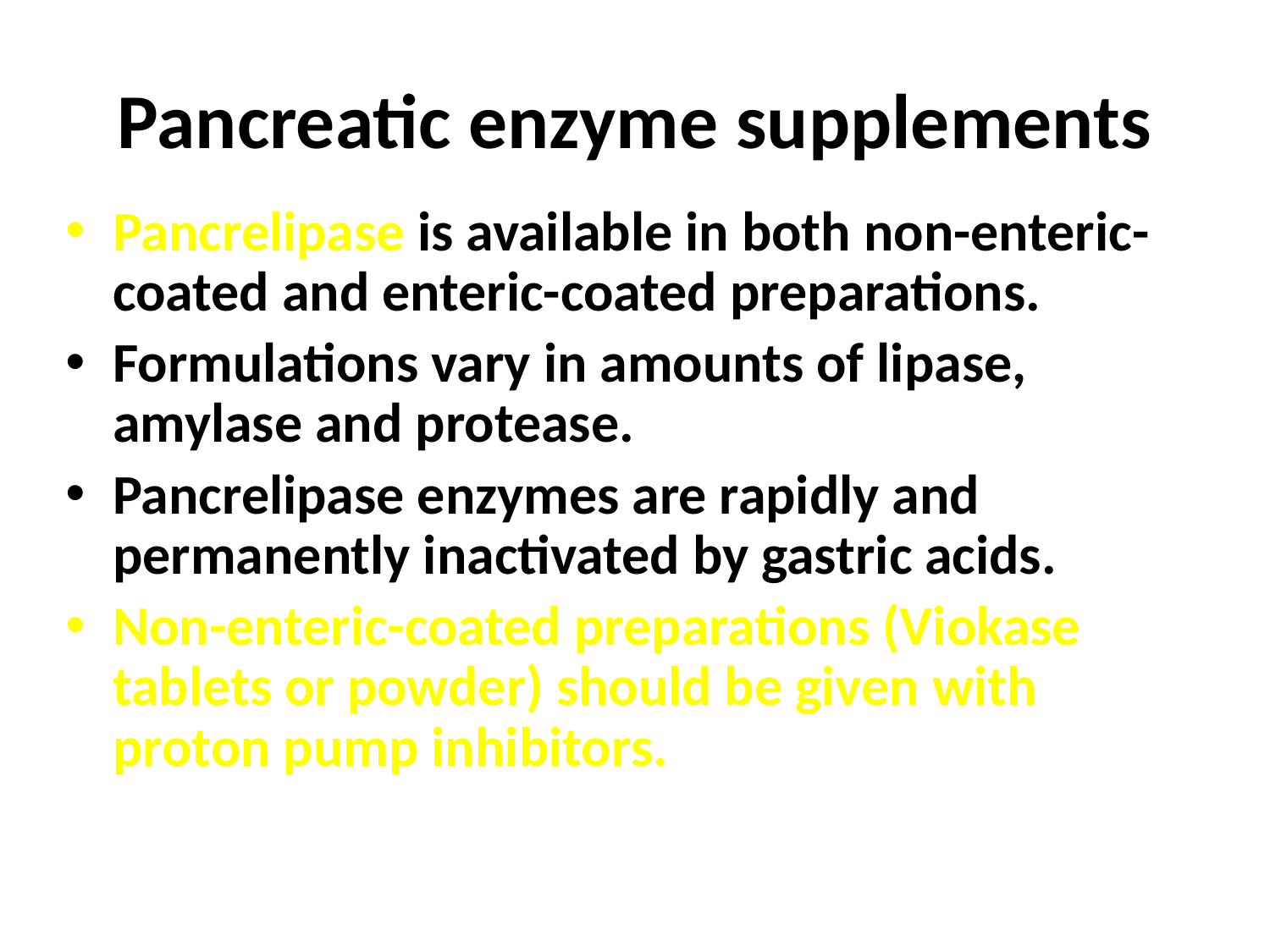

# Pancreatic enzyme supplements
Pancrelipase is available in both non-enteric-coated and enteric-coated preparations.
Formulations vary in amounts of lipase, amylase and protease.
Pancrelipase enzymes are rapidly and permanently inactivated by gastric acids.
Non-enteric-coated preparations (Viokase tablets or powder) should be given with  proton pump inhibitors.